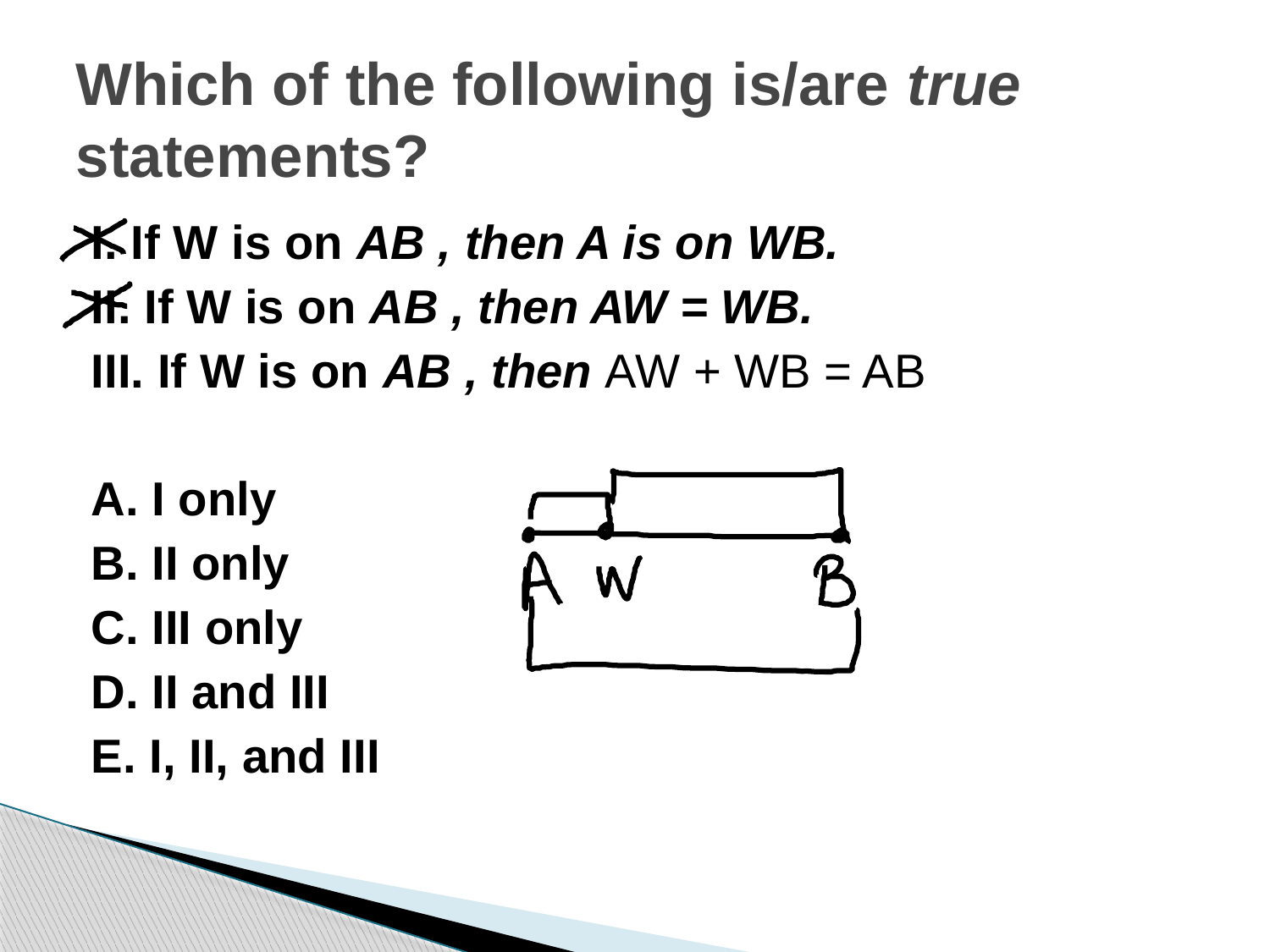

# Which of the following is/are true statements?
I. If W is on AB , then A is on WB.
II. If W is on AB , then AW = WB.
III. If W is on AB , then AW + WB = AB

A. I only
B. II only
C. III only
D. II and III
E. I, II, and III